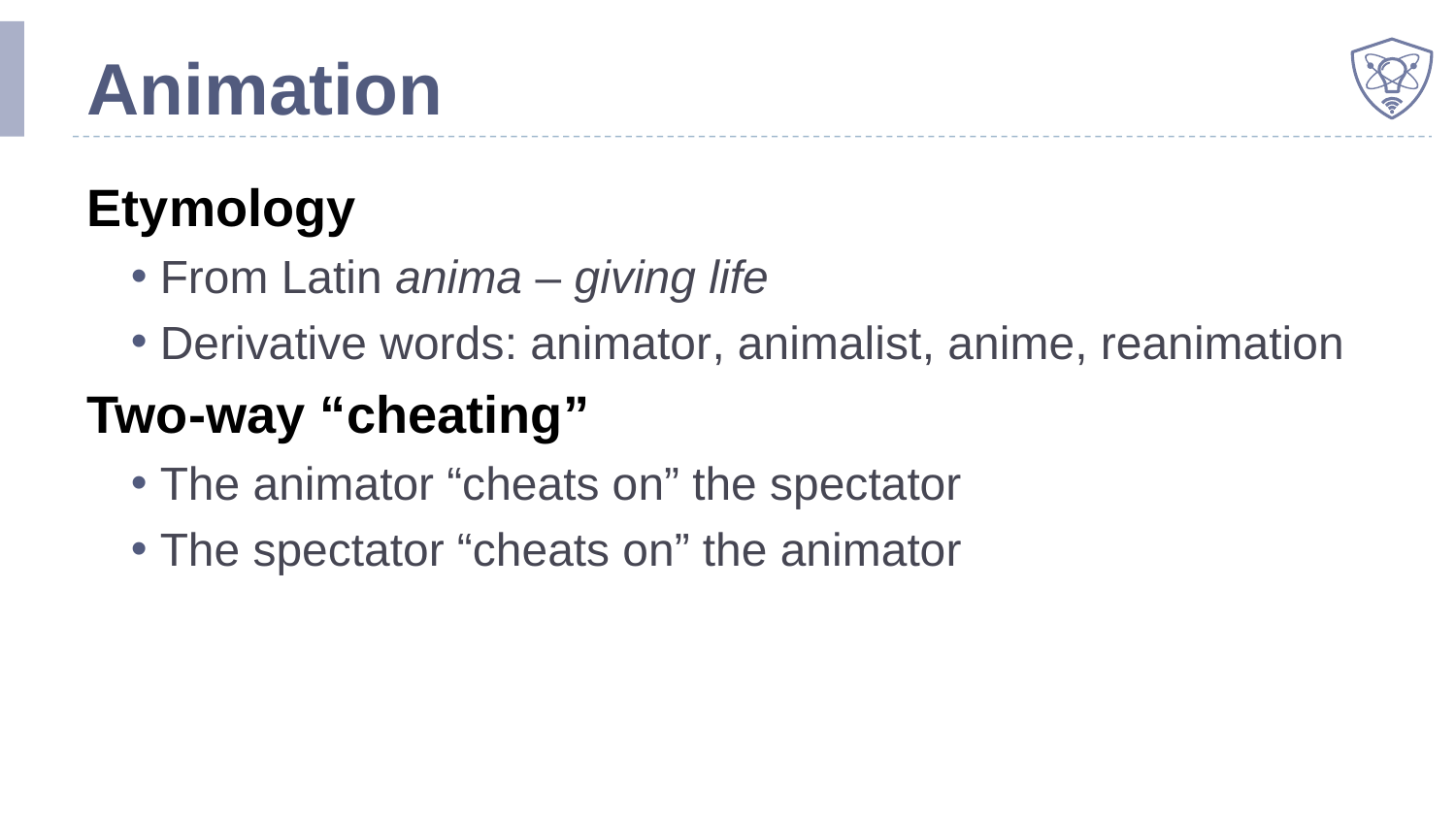

# Animation
Etymology
From Latin anima – giving life
Derivative words: animator, animalist, anime, reanimation
Two-way “cheating”
The animator “cheats on” the spectator
The spectator “cheats on” the animator